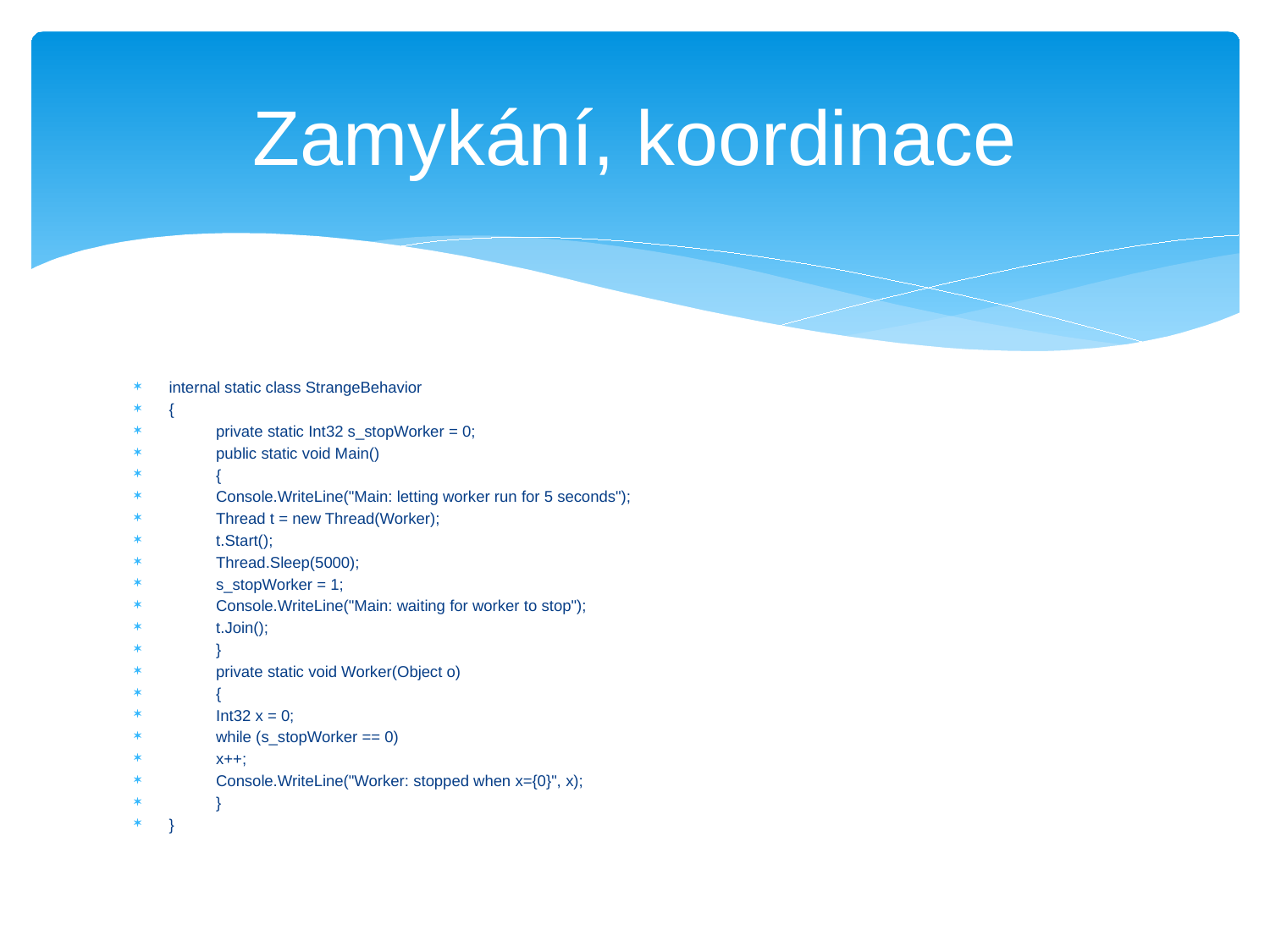

# Zamykání, koordinace
internal static class StrangeBehavior
{
	private static Int32 s_stopWorker = 0;
	public static void Main()
	{
		Console.WriteLine("Main: letting worker run for 5 seconds");
		Thread t = new Thread(Worker);
		t.Start();
		Thread.Sleep(5000);
		s_stopWorker = 1;
		Console.WriteLine("Main: waiting for worker to stop");
		t.Join();
	}
	private static void Worker(Object o)
	{
		Int32 x = 0;
		while (s_stopWorker == 0)
			x++;
		Console.WriteLine("Worker: stopped when x={0}", x);
	}
}